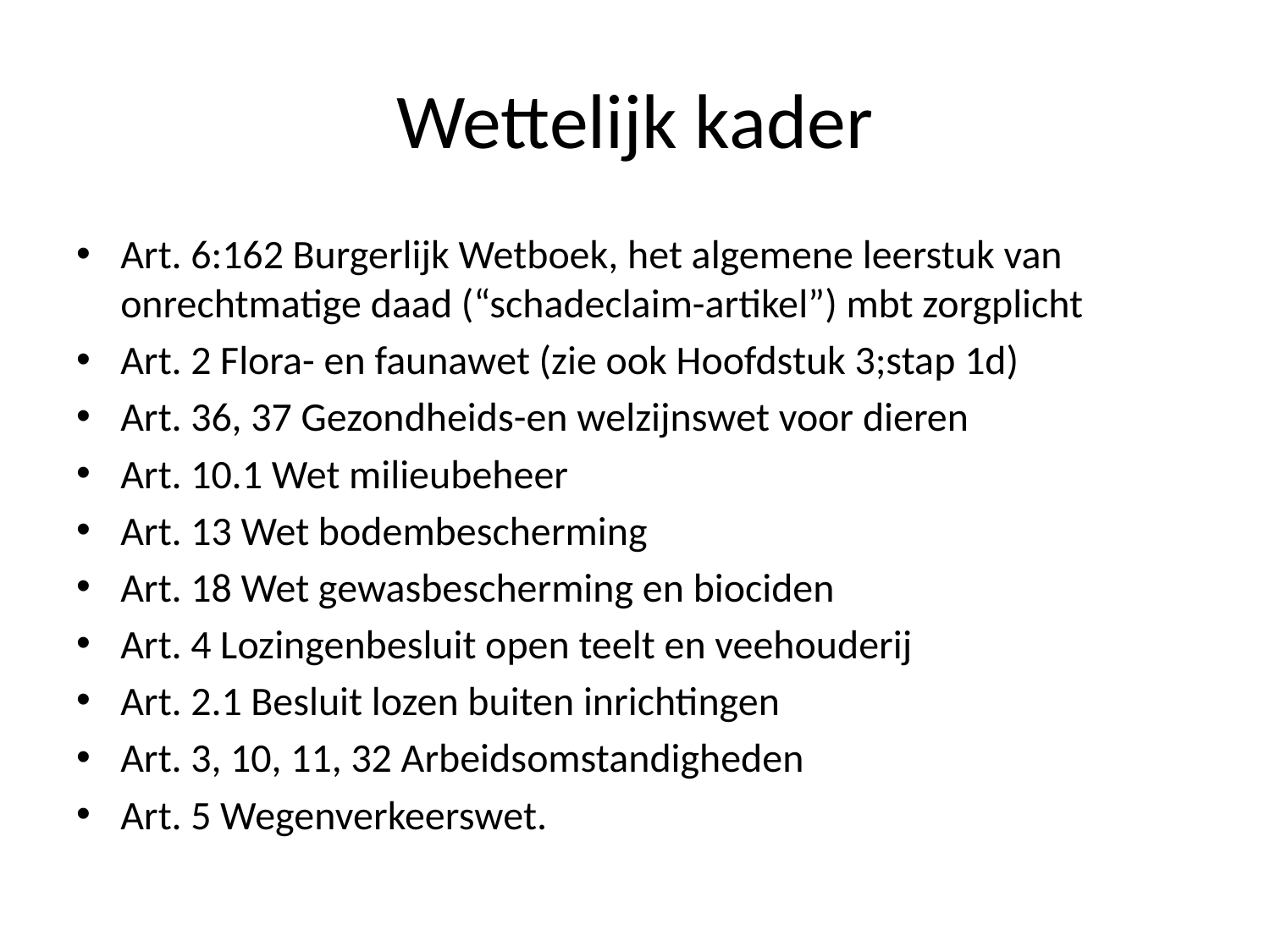

# Wettelijk kader
Art. 6:162 Burgerlijk Wetboek, het algemene leerstuk van onrechtmatige daad (“schadeclaim-artikel”) mbt zorgplicht
Art. 2 Flora- en faunawet (zie ook Hoofdstuk 3;stap 1d)
Art. 36, 37 Gezondheids-en welzijnswet voor dieren
Art. 10.1 Wet milieubeheer
Art. 13 Wet bodembescherming
Art. 18 Wet gewasbescherming en biociden
Art. 4 Lozingenbesluit open teelt en veehouderij
Art. 2.1 Besluit lozen buiten inrichtingen
Art. 3, 10, 11, 32 Arbeidsomstandigheden
Art. 5 Wegenverkeerswet.